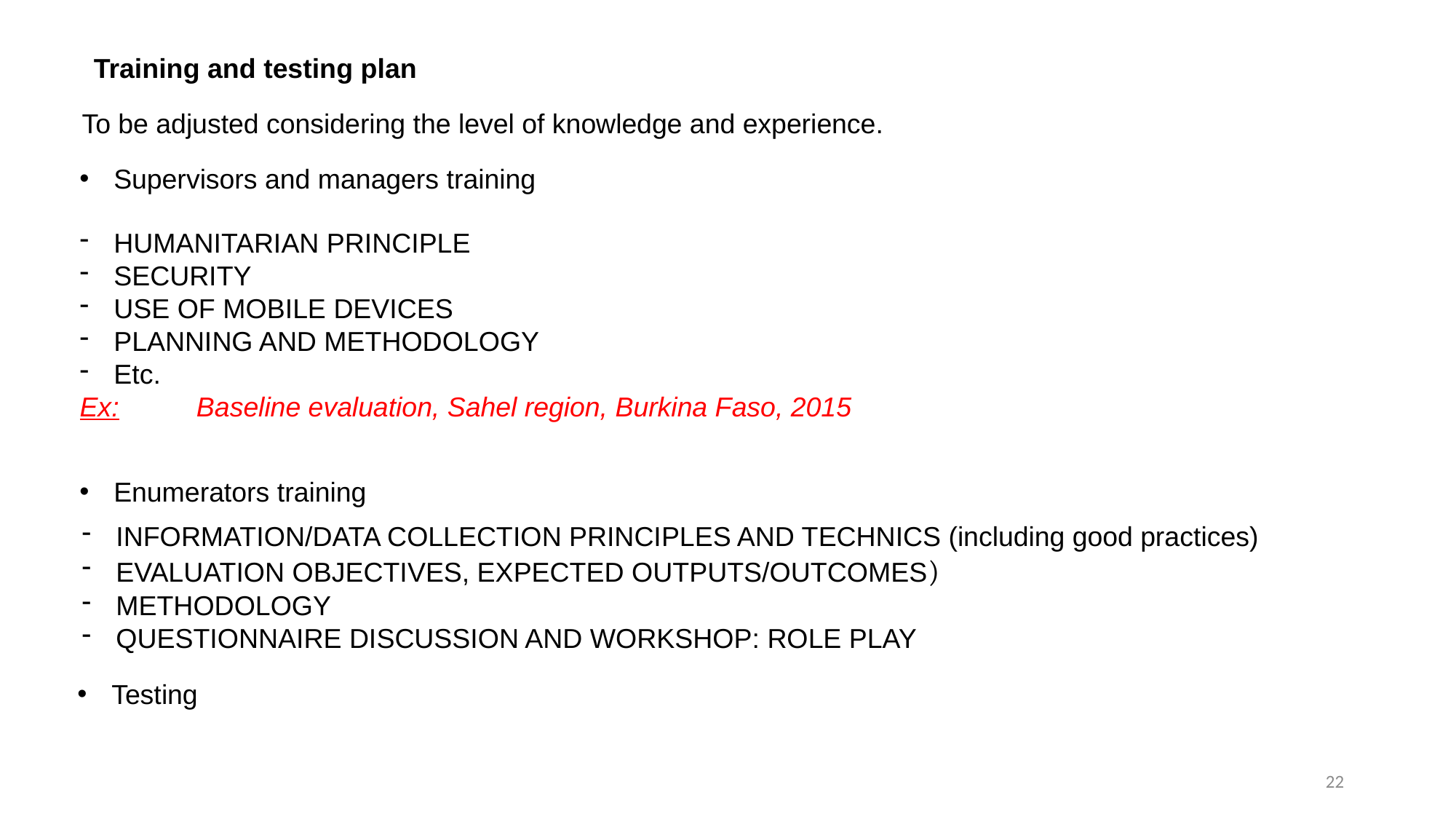

Training and testing plan
To be adjusted considering the level of knowledge and experience.
Supervisors and managers training
HUMANITARIAN PRINCIPLE
SECURITY
USE OF MOBILE DEVICES
PLANNING AND METHODOLOGY
Etc.
Ex: 	 Baseline evaluation, Sahel region, Burkina Faso, 2015
Enumerators training
INFORMATION/DATA COLLECTION PRINCIPLES AND TECHNICS (including good practices)
EVALUATION OBJECTIVES, EXPECTED OUTPUTS/OUTCOMES)
METHODOLOGY
QUESTIONNAIRE DISCUSSION AND WORKSHOP: ROLE PLAY
Testing

22